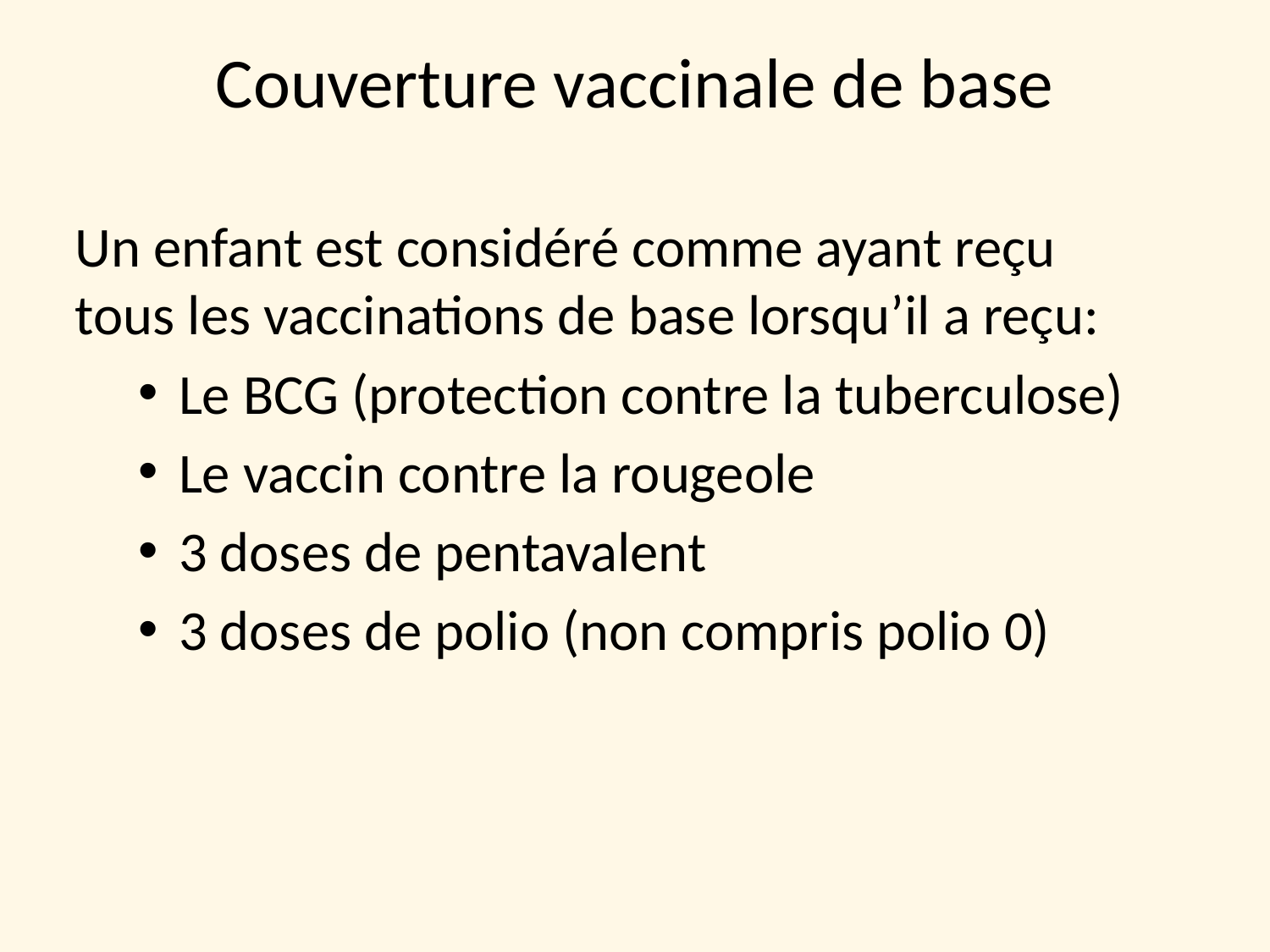

# Couverture vaccinale de base
Un enfant est considéré comme ayant reçu tous les vaccinations de base lorsqu’il a reçu:
Le BCG (protection contre la tuberculose)
Le vaccin contre la rougeole
3 doses de pentavalent
3 doses de polio (non compris polio 0)